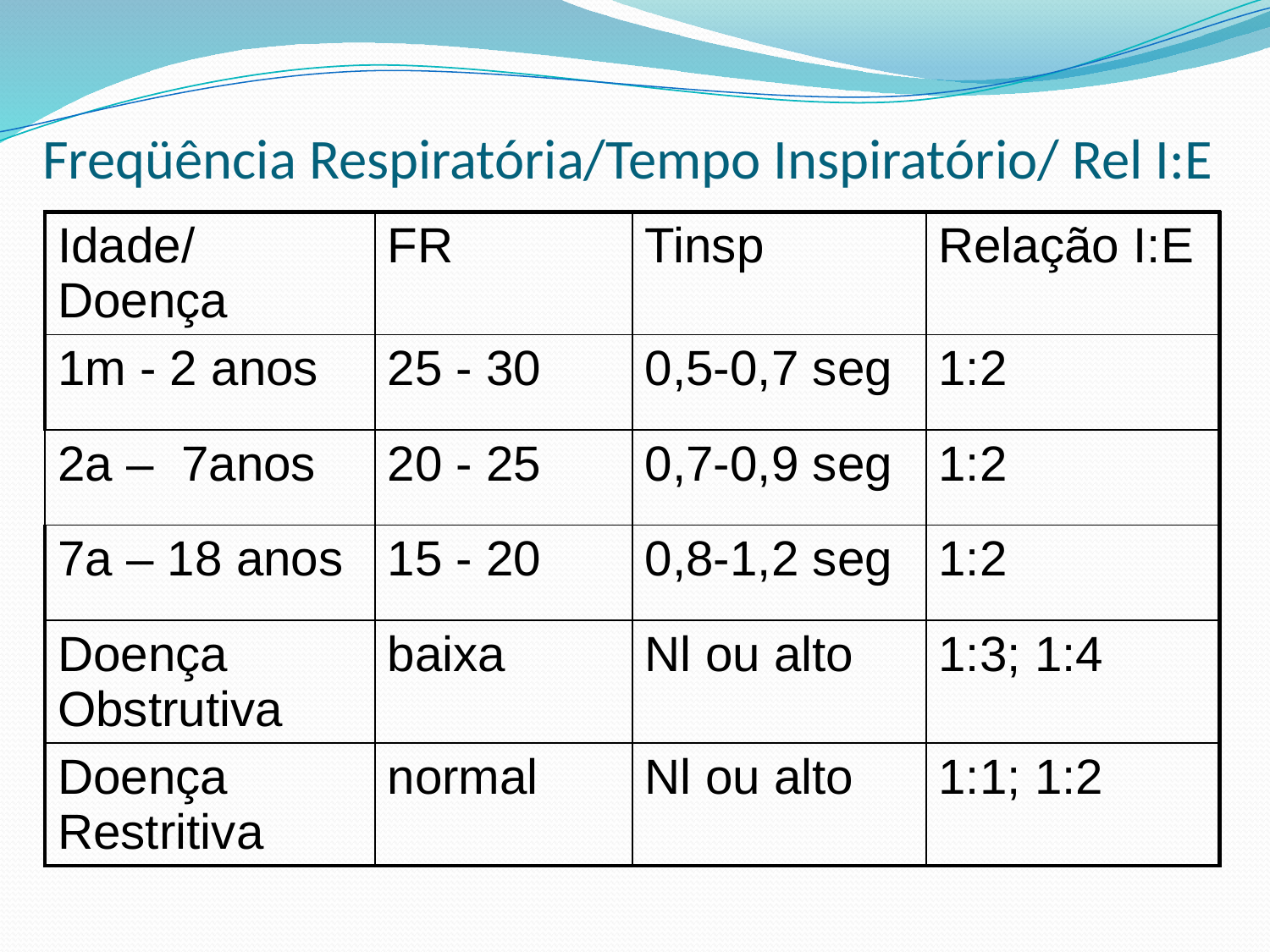

# Freqüência Respiratória/Tempo Inspiratório/ Rel I:E
| Idade/Doença | FR | Tinsp | Relação I:E |
| --- | --- | --- | --- |
| 1m - 2 anos | 25 - 30 | 0,5-0,7 seg | 1:2 |
| 2a – 7anos | 20 - 25 | 0,7-0,9 seg | 1:2 |
| 7a – 18 anos | 15 - 20 | 0,8-1,2 seg | 1:2 |
| Doença Obstrutiva | baixa | Nl ou alto | 1:3; 1:4 |
| Doença Restritiva | normal | Nl ou alto | 1:1; 1:2 |